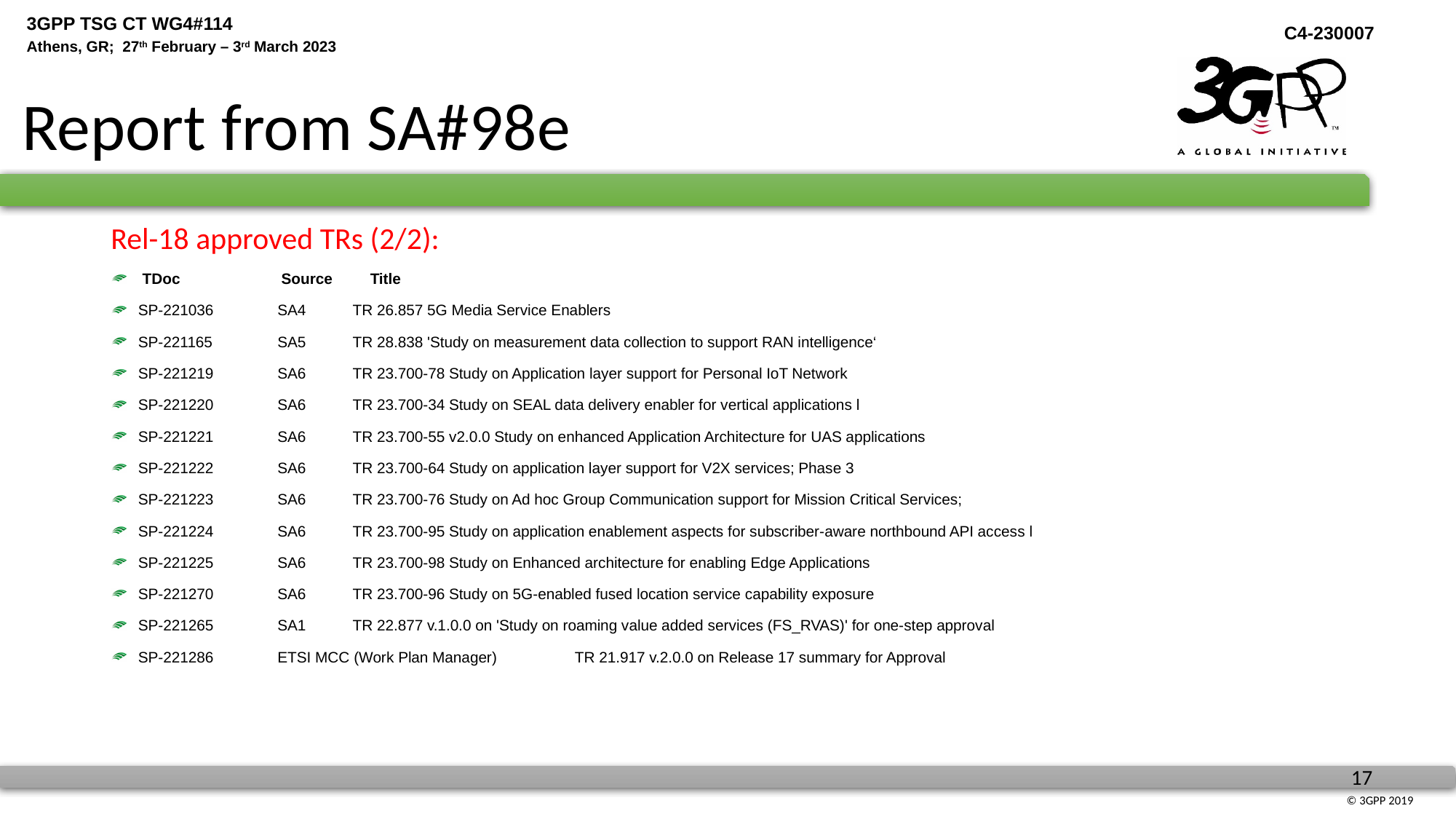

# Report from SA#98e
Rel-18 approved TRs (2/2):
 TDoc	Source	Title
SP-221036	SA4	TR 26.857 5G Media Service Enablers
SP-221165 	SA5	TR 28.838 'Study on measurement data collection to support RAN intelligence‘
SP-221219	SA6	TR 23.700-78 Study on Application layer support for Personal IoT Network
SP-221220	SA6	TR 23.700-34 Study on SEAL data delivery enabler for vertical applications l
SP-221221	SA6	TR 23.700-55 v2.0.0 Study on enhanced Application Architecture for UAS applications
SP-221222	SA6	TR 23.700-64 Study on application layer support for V2X services; Phase 3
SP-221223	SA6	TR 23.700-76 Study on Ad hoc Group Communication support for Mission Critical Services;
SP-221224	SA6	TR 23.700-95 Study on application enablement aspects for subscriber-aware northbound API access l
SP-221225	SA6	TR 23.700-98 Study on Enhanced architecture for enabling Edge Applications
SP-221270	SA6	TR 23.700-96 Study on 5G-enabled fused location service capability exposure
SP-221265	SA1	TR 22.877 v.1.0.0 on 'Study on roaming value added services (FS_RVAS)' for one-step approval
SP-221286	ETSI MCC (Work Plan Manager)	TR 21.917 v.2.0.0 on Release 17 summary for Approval